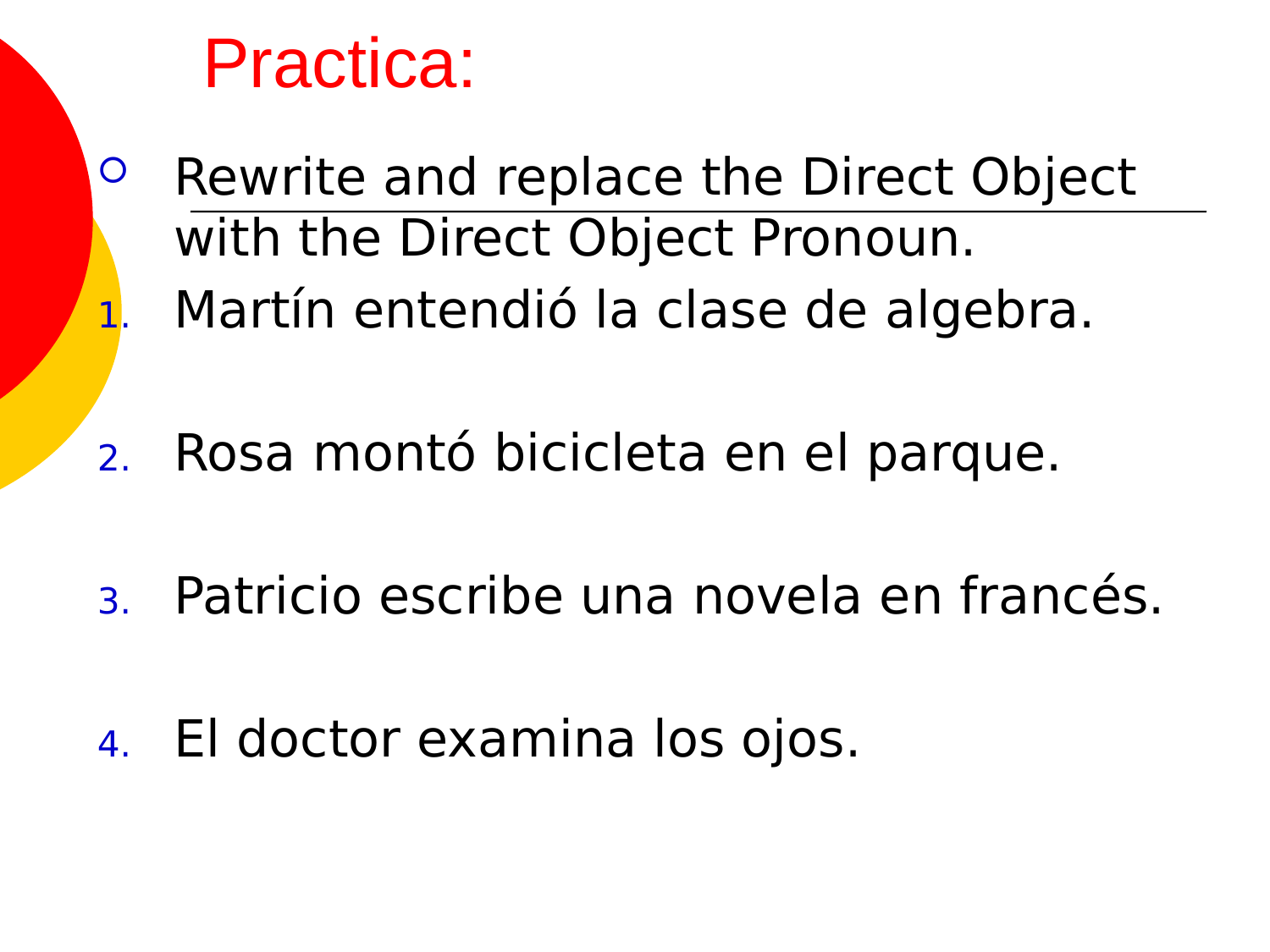

Practica:
Rewrite and replace the Direct Object with the Direct Object Pronoun.
Martín entendió la clase de algebra.

Rosa montó bicicleta en el parque.

Patricio escribe una novela en francés.

El doctor examina los ojos.